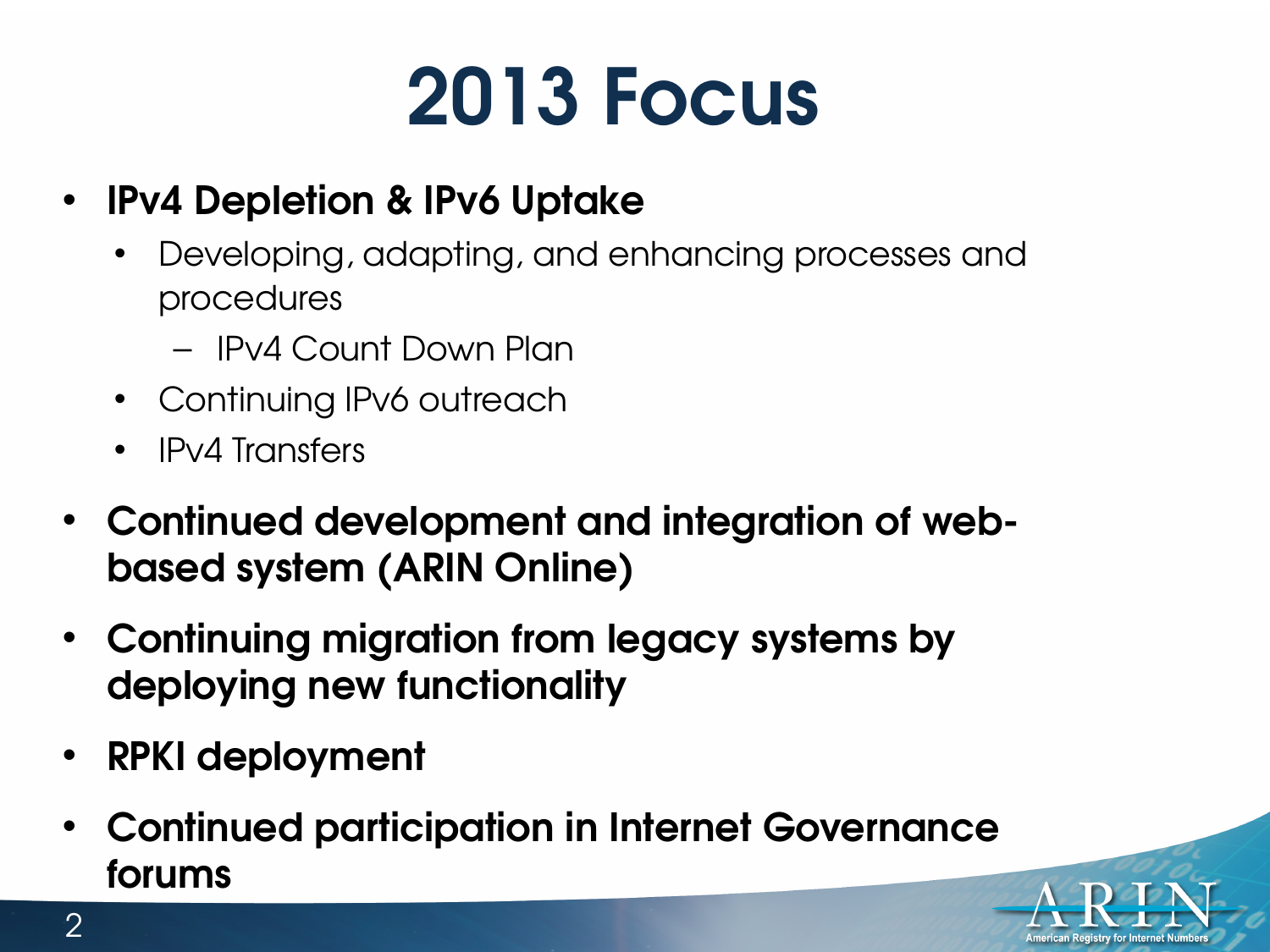

# 2013 Focus
IPv4 Depletion & IPv6 Uptake
Developing, adapting, and enhancing processes and procedures
IPv4 Count Down Plan
Continuing IPv6 outreach
IPv4 Transfers

Continued development and integration of web-based system (ARIN Online)
Continuing migration from legacy systems by deploying new functionality
RPKI deployment
Continued participation in Internet Governance forums

2